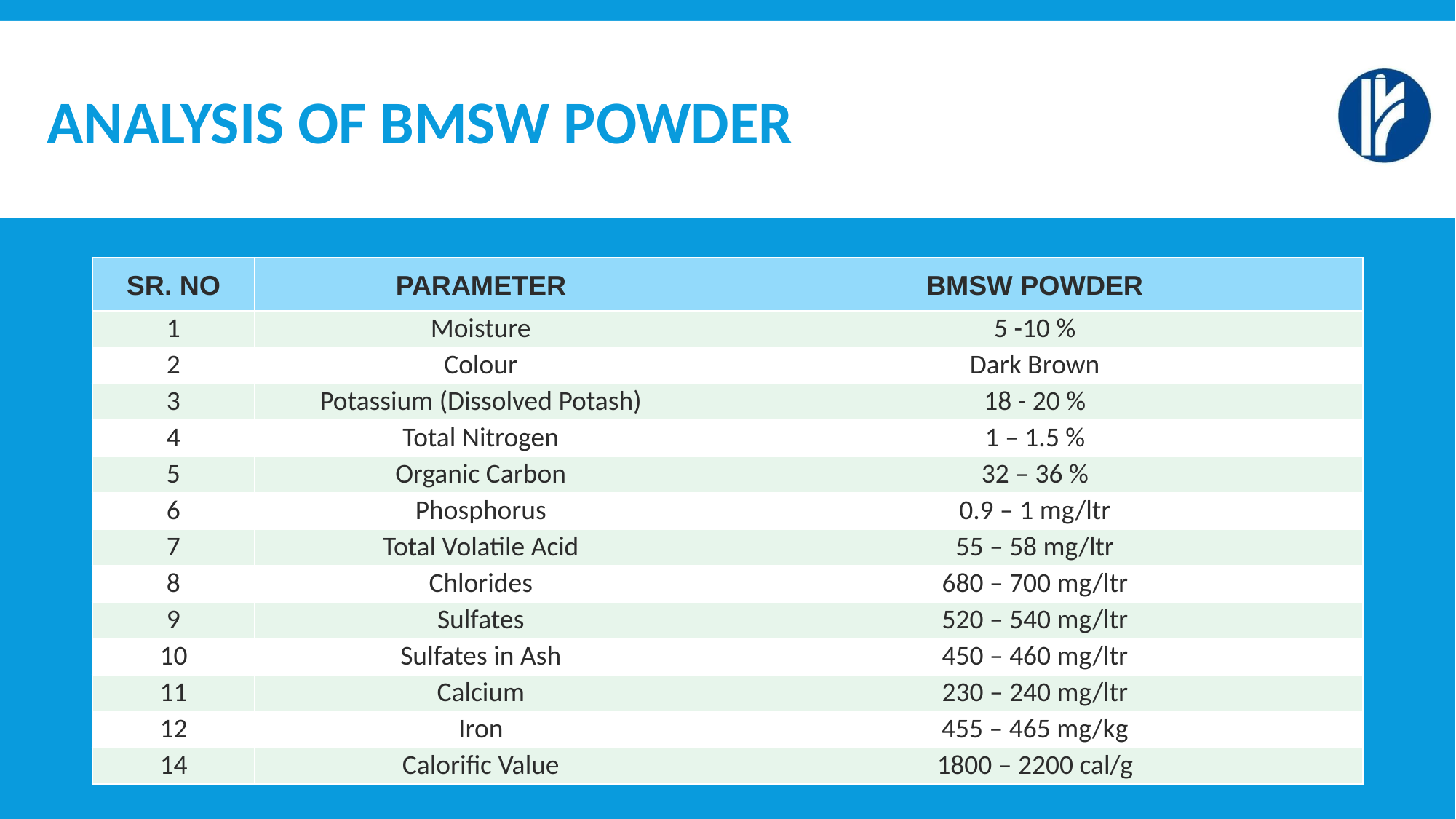

# ANALYSIS OF BMSW POWDER
| SR. NO | PARAMETER | BMSW POWDER |
| --- | --- | --- |
| 1 | Moisture | 5 -10 % |
| 2 | Colour | Dark Brown |
| 3 | Potassium (Dissolved Potash) | 18 - 20 % |
| 4 | Total Nitrogen | 1 – 1.5 % |
| 5 | Organic Carbon | 32 – 36 % |
| 6 | Phosphorus | 0.9 – 1 mg/ltr |
| 7 | Total Volatile Acid | 55 – 58 mg/ltr |
| 8 | Chlorides | 680 – 700 mg/ltr |
| 9 | Sulfates | 520 – 540 mg/ltr |
| 10 | Sulfates in Ash | 450 – 460 mg/ltr |
| 11 | Calcium | 230 – 240 mg/ltr |
| 12 | Iron | 455 – 465 mg/kg |
| 14 | Calorific Value | 1800 – 2200 cal/g |